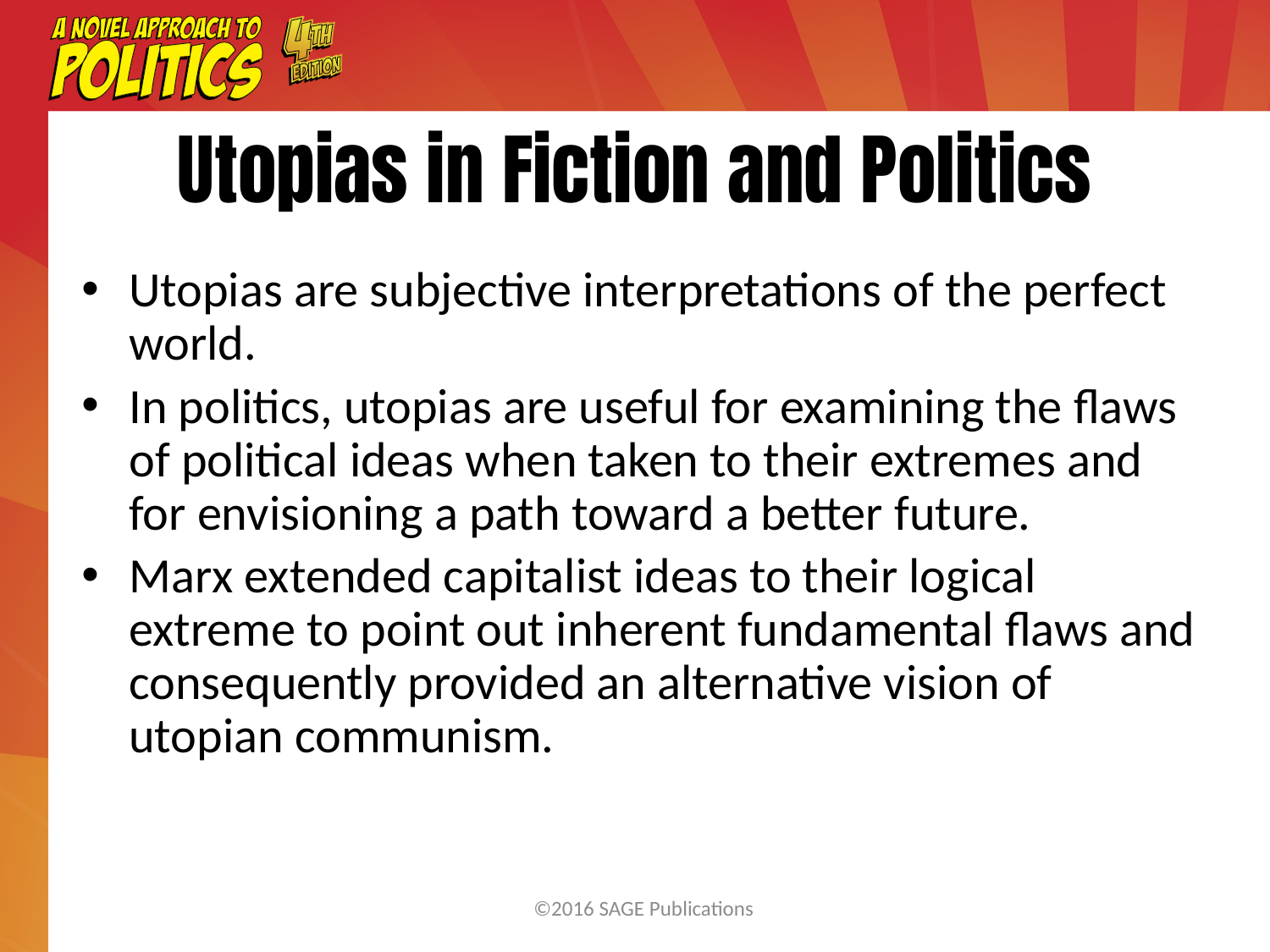

Utopias in Fiction and Politics
Utopias are subjective interpretations of the perfect world.
In politics, utopias are useful for examining the flaws of political ideas when taken to their extremes and for envisioning a path toward a better future.
Marx extended capitalist ideas to their logical extreme to point out inherent fundamental flaws and consequently provided an alternative vision of utopian communism.